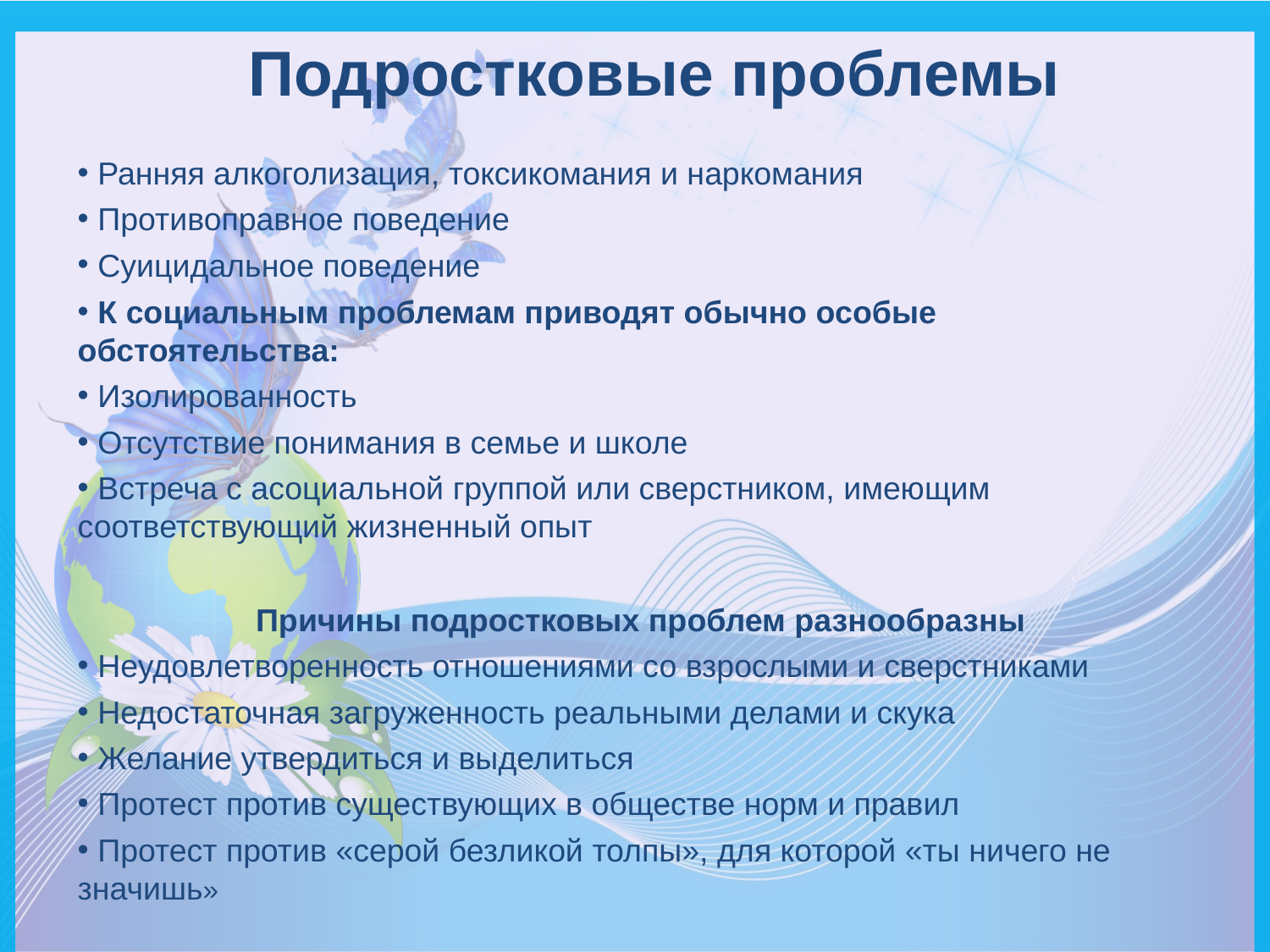

# Подростковые проблемы
 Ранняя алкоголизация, токсикомания и наркомания
 Противоправное поведение
 Суицидальное поведение
 К социальным проблемам приводят обычно особые обстоятельства:
 Изолированность
 Отсутствие понимания в семье и школе
 Встреча с асоциальной группой или сверстником, имеющим соответствующий жизненный опыт

 Причины подростковых проблем разнообразны
 Неудовлетворенность отношениями со взрослыми и сверстниками
 Недостаточная загруженность реальными делами и скука
 Желание утвердиться и выделиться
 Протест против существующих в обществе норм и правил
 Протест против «серой безликой толпы», для которой «ты ничего не значишь»